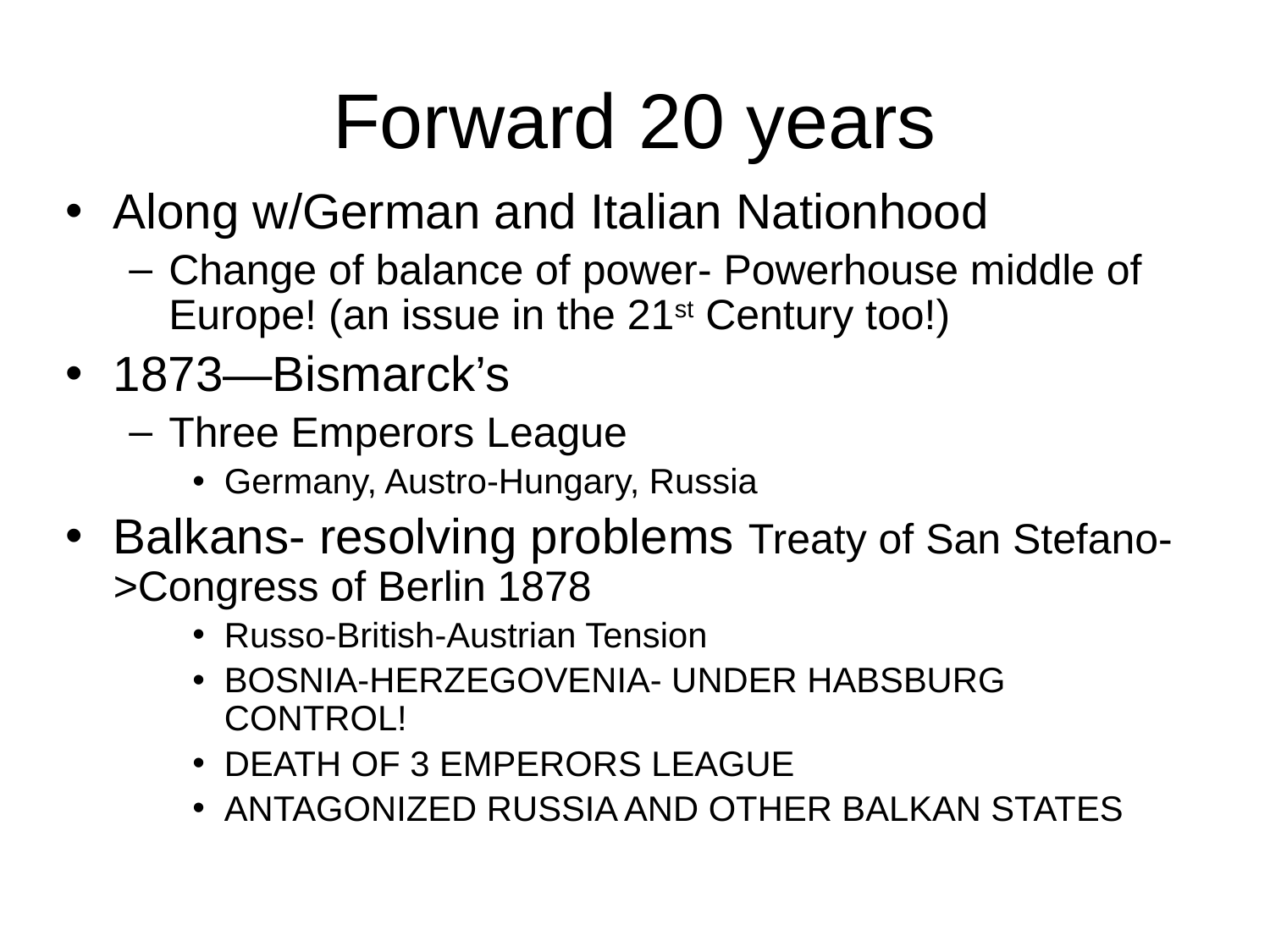

# Forward 20 years
Along w/German and Italian Nationhood
Change of balance of power- Powerhouse middle of Europe! (an issue in the 21st Century too!)
1873—Bismarck’s
Three Emperors League
Germany, Austro-Hungary, Russia
Balkans- resolving problems Treaty of San Stefano->Congress of Berlin 1878
Russo-British-Austrian Tension
BOSNIA-HERZEGOVENIA- UNDER HABSBURG CONTROL!
DEATH OF 3 EMPERORS LEAGUE
ANTAGONIZED RUSSIA AND OTHER BALKAN STATES